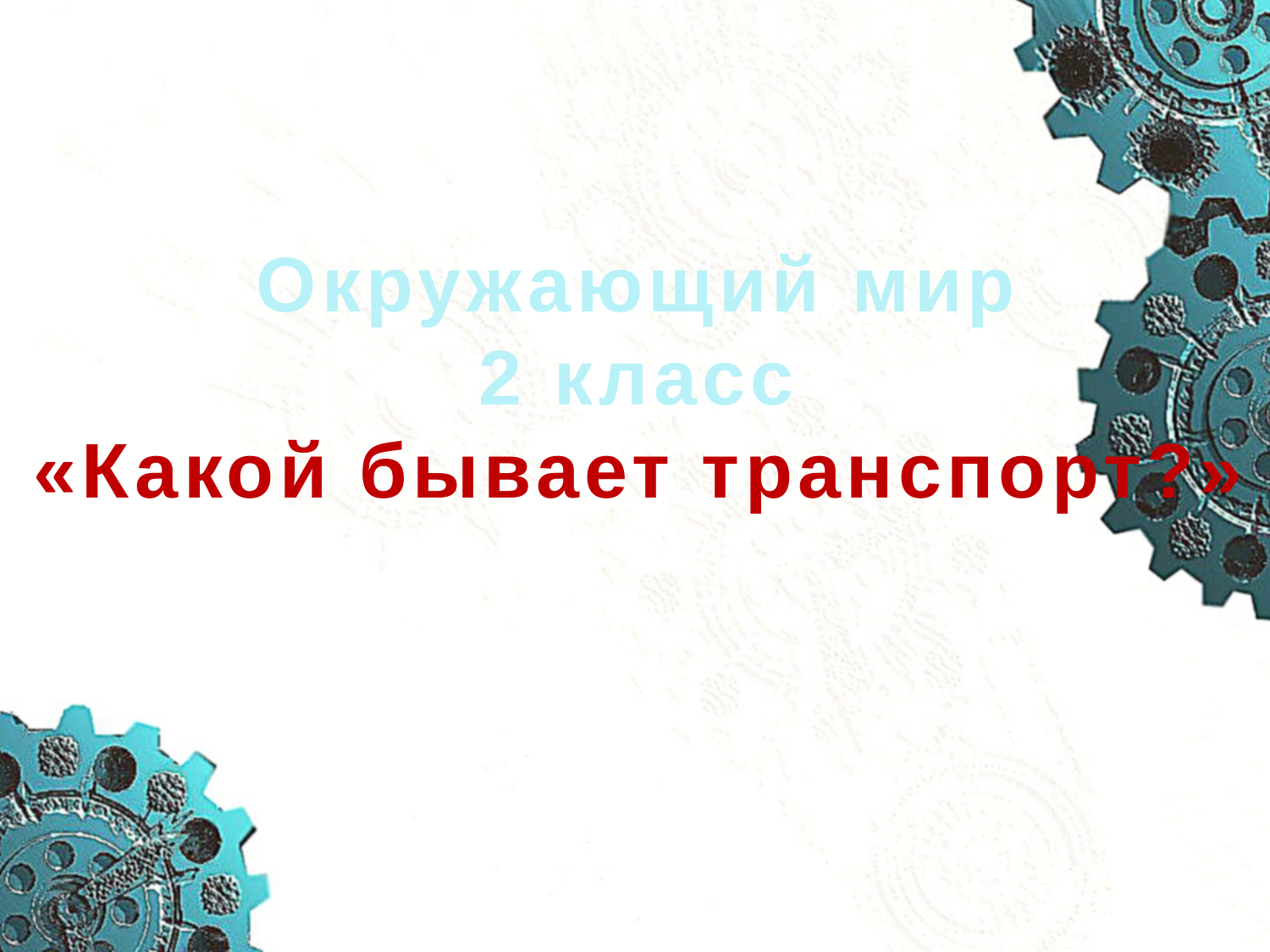

Окружающий мир
2 класс
«Какой бывает транспорт?»